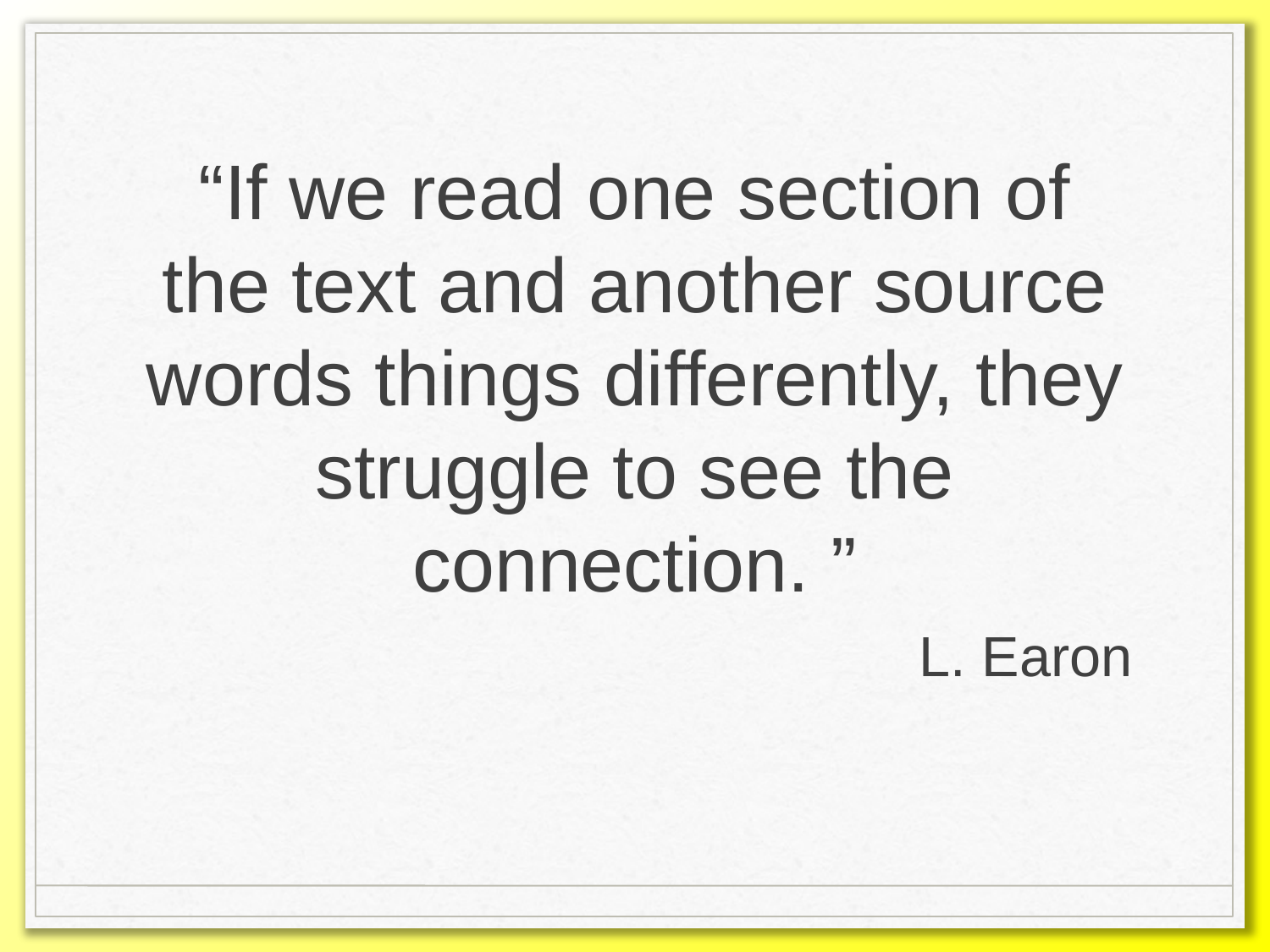

# “If we read one section of the text and another source words things differently, they struggle to see the connection. ”
L. Earon